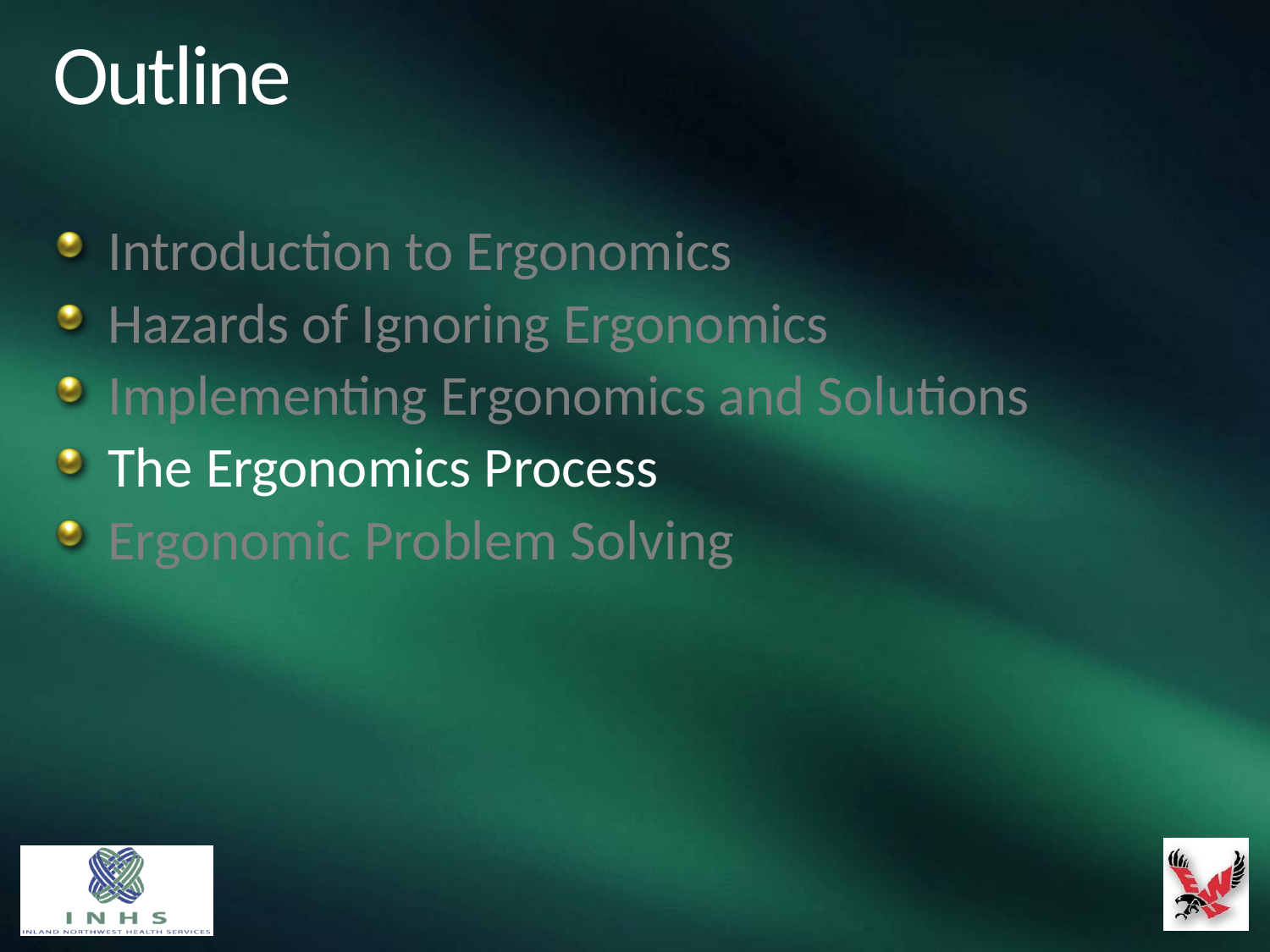

# Outline
Introduction to Ergonomics
Hazards of Ignoring Ergonomics
Implementing Ergonomics and Solutions
The Ergonomics Process
Ergonomic Problem Solving